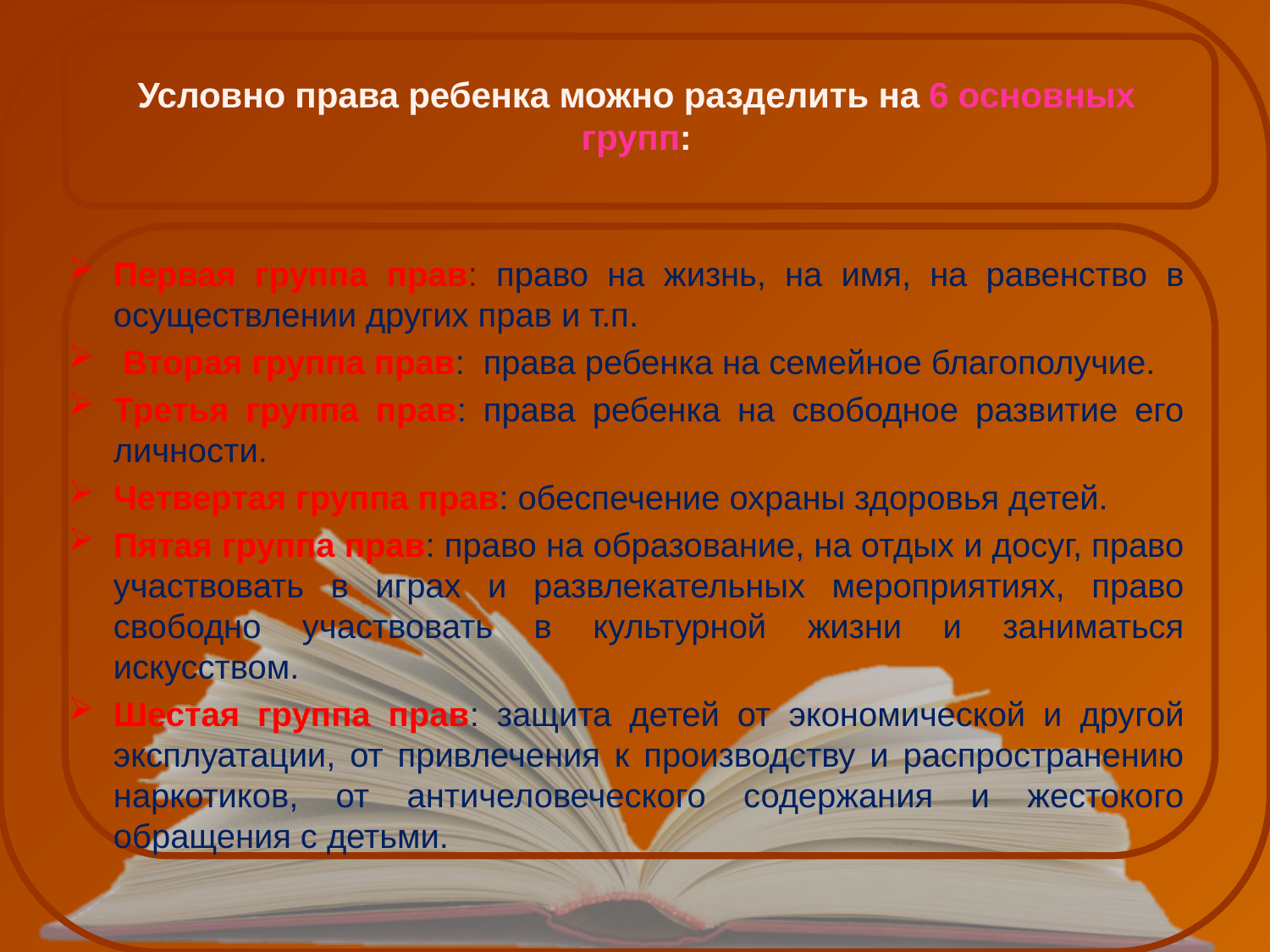

# Условно права ребенка можно разделить на 6 основных групп:
Первая группа прав: право на жизнь, на имя, на равенство в осуществлении других прав и т.п.
 Вторая группа прав:  права ребенка на семейное благополучие.
Третья группа прав: права ребенка на свободное развитие его личности.
Четвертая группа прав: обеспечение охраны здоровья детей.
Пятая группа прав: право на образование, на отдых и досуг, право участвовать в играх и развлекательных мероприятиях, право свободно участвовать в культурной жизни и заниматься искусством.
Шестая группа прав: защита детей от экономической и другой эксплуатации, от привлечения к производству и распространению наркотиков, от античеловеческого содержания и жестокого обращения с детьми.